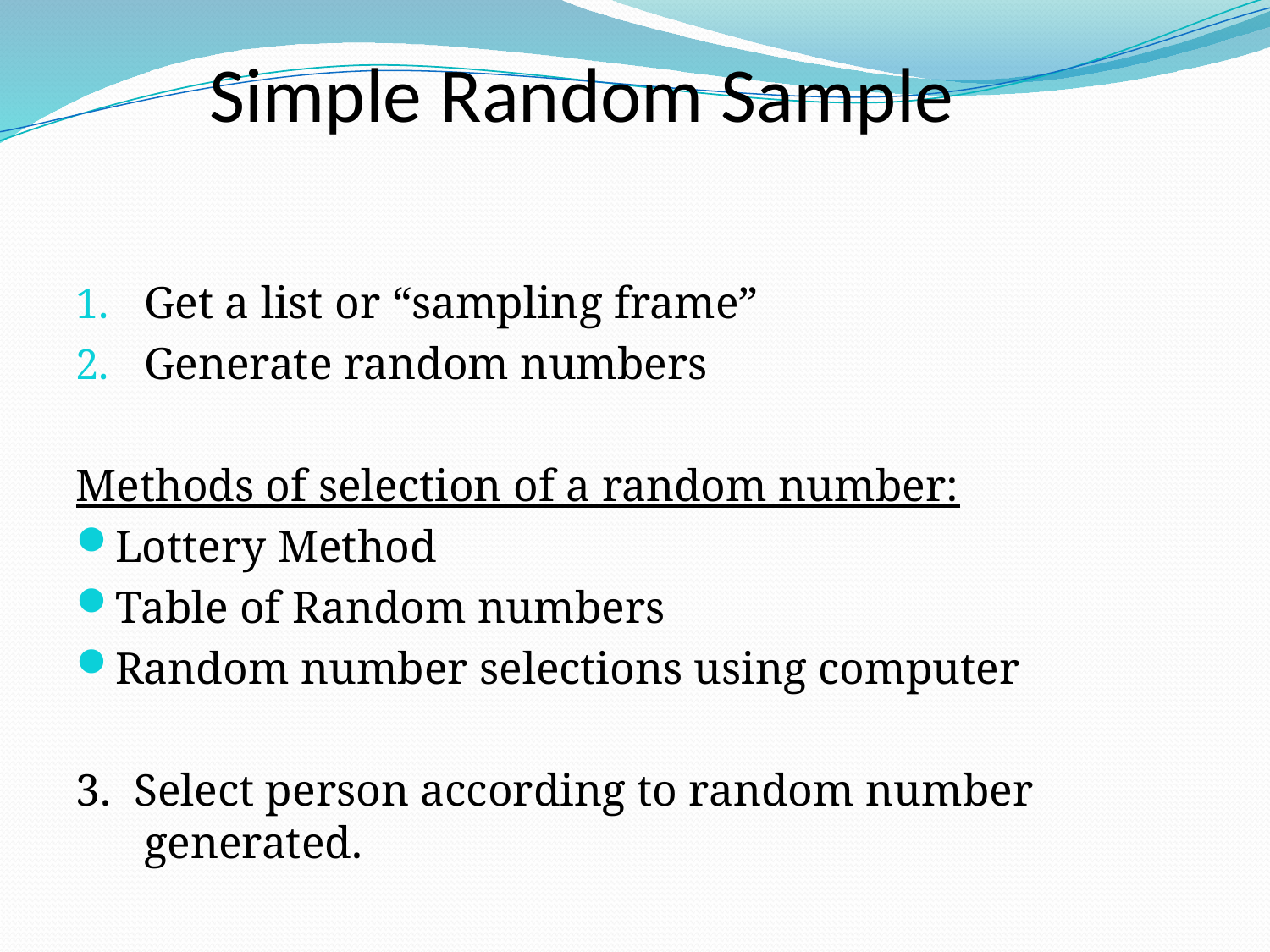

Simple Random Sample
Get a list or “sampling frame”
Generate random numbers

Methods of selection of a random number:
Lottery Method
Table of Random numbers
Random number selections using computer

3.  Select person according to random number generated.